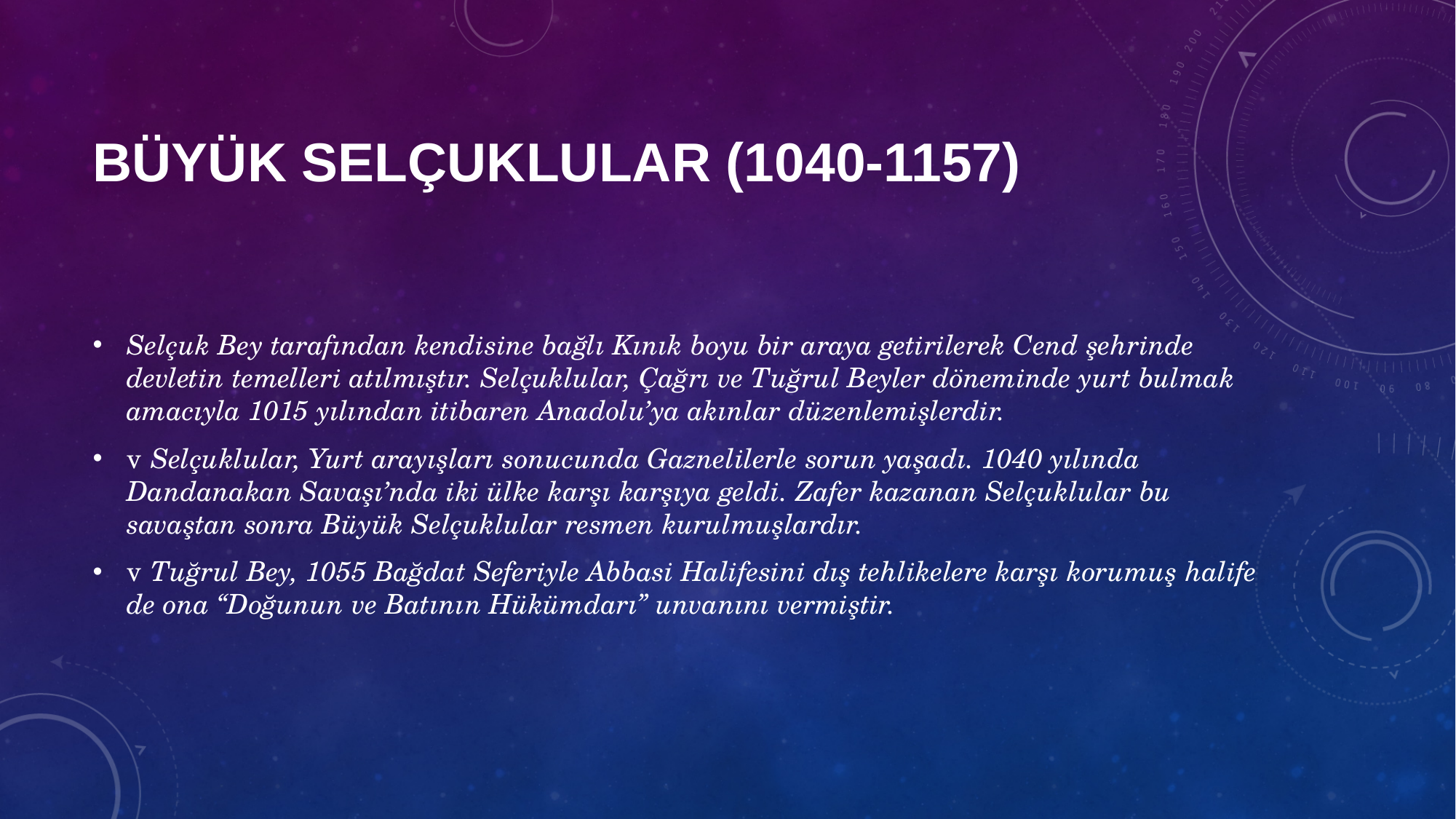

# Büyük Selçuklular (1040-1157)
Selçuk Bey tarafından kendisine bağlı Kınık boyu bir araya getirilerek Cend şehrinde devletin temelleri atılmıştır. Selçuklular, Çağrı ve Tuğrul Beyler döneminde yurt bulmak amacıyla 1015 yılından itibaren Anadolu’ya akınlar düzenlemişlerdir.
v Selçuklular, Yurt arayışları sonucunda Gaznelilerle sorun yaşadı. 1040 yılında Dandanakan Savaşı’nda iki ülke karşı karşıya geldi. Zafer kazanan Selçuklular bu savaştan sonra Büyük Selçuklular resmen kurulmuşlardır.
v Tuğrul Bey, 1055 Bağdat Seferiyle Abbasi Halifesini dış tehlikelere karşı korumuş halife de ona “Doğunun ve Batının Hükümdarı” unvanını vermiştir.